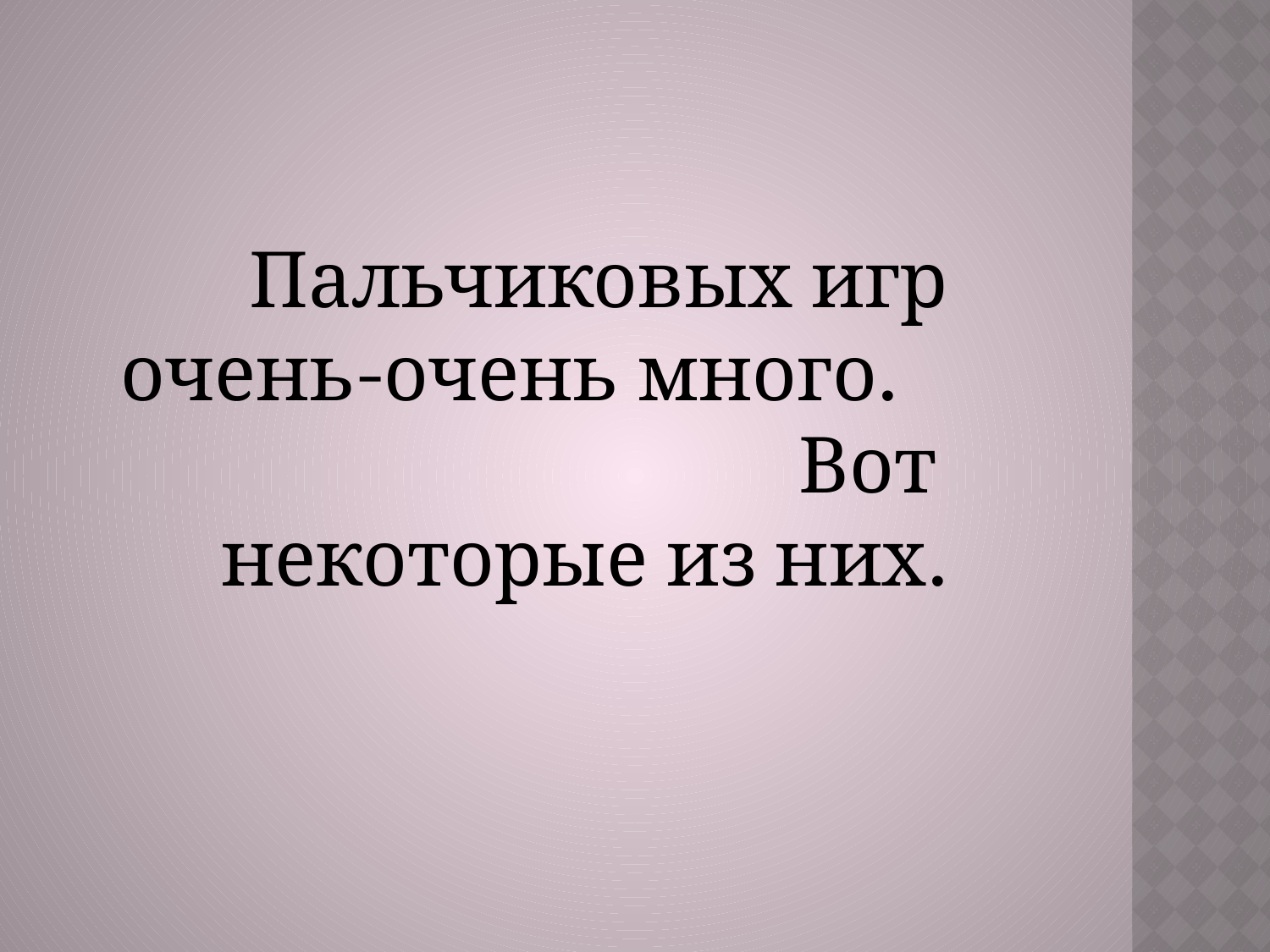

#
      Пальчиковых игр очень-очень много.                                       Вот некоторые из них.